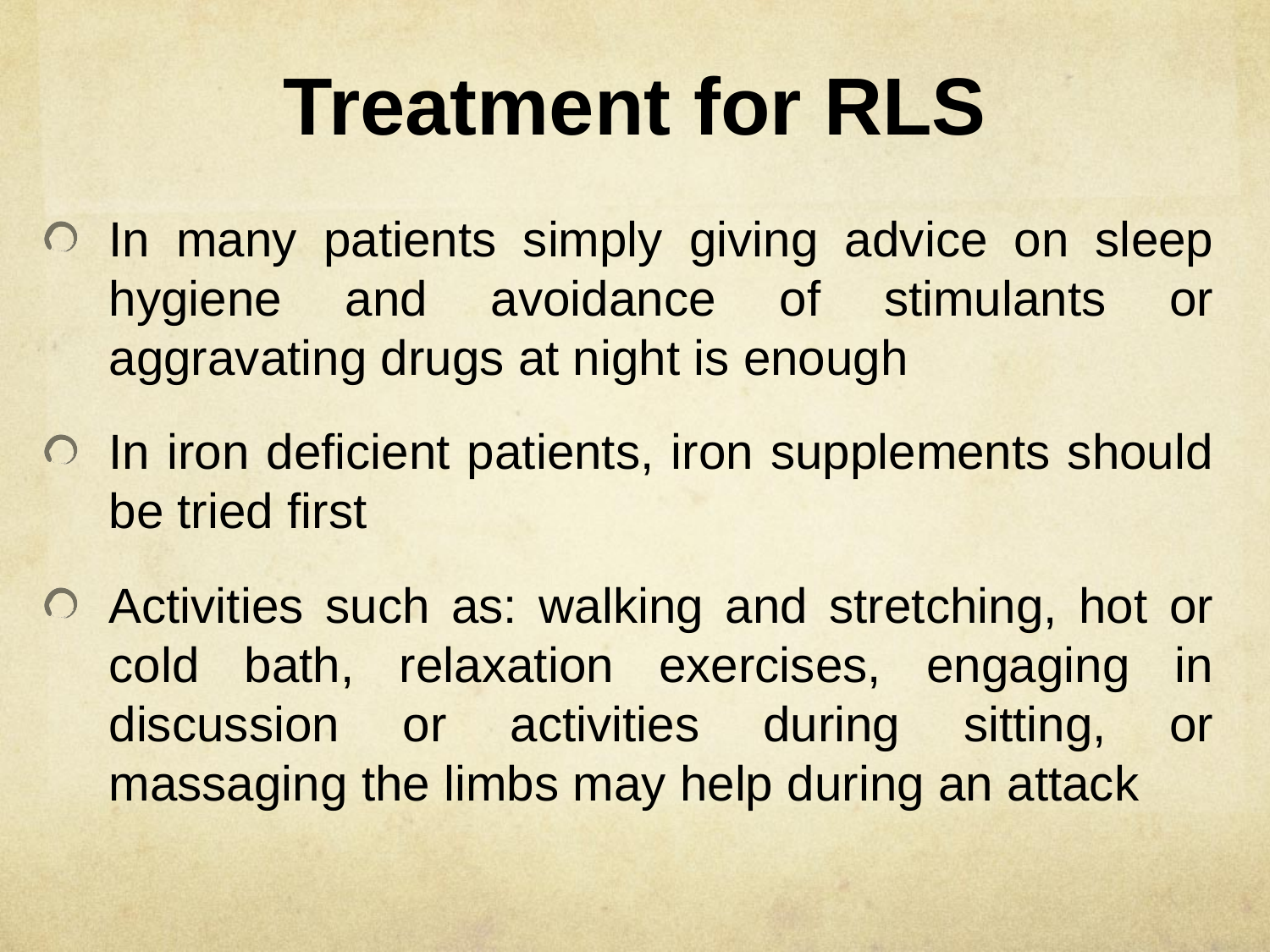

# Treatment for RLS
In many patients simply giving advice on sleep hygiene and avoidance of stimulants or aggravating drugs at night is enough
In iron deficient patients, iron supplements should be tried first
Activities such as: walking and stretching, hot or cold bath, relaxation exercises, engaging in discussion or activities during sitting, or massaging the limbs may help during an attack